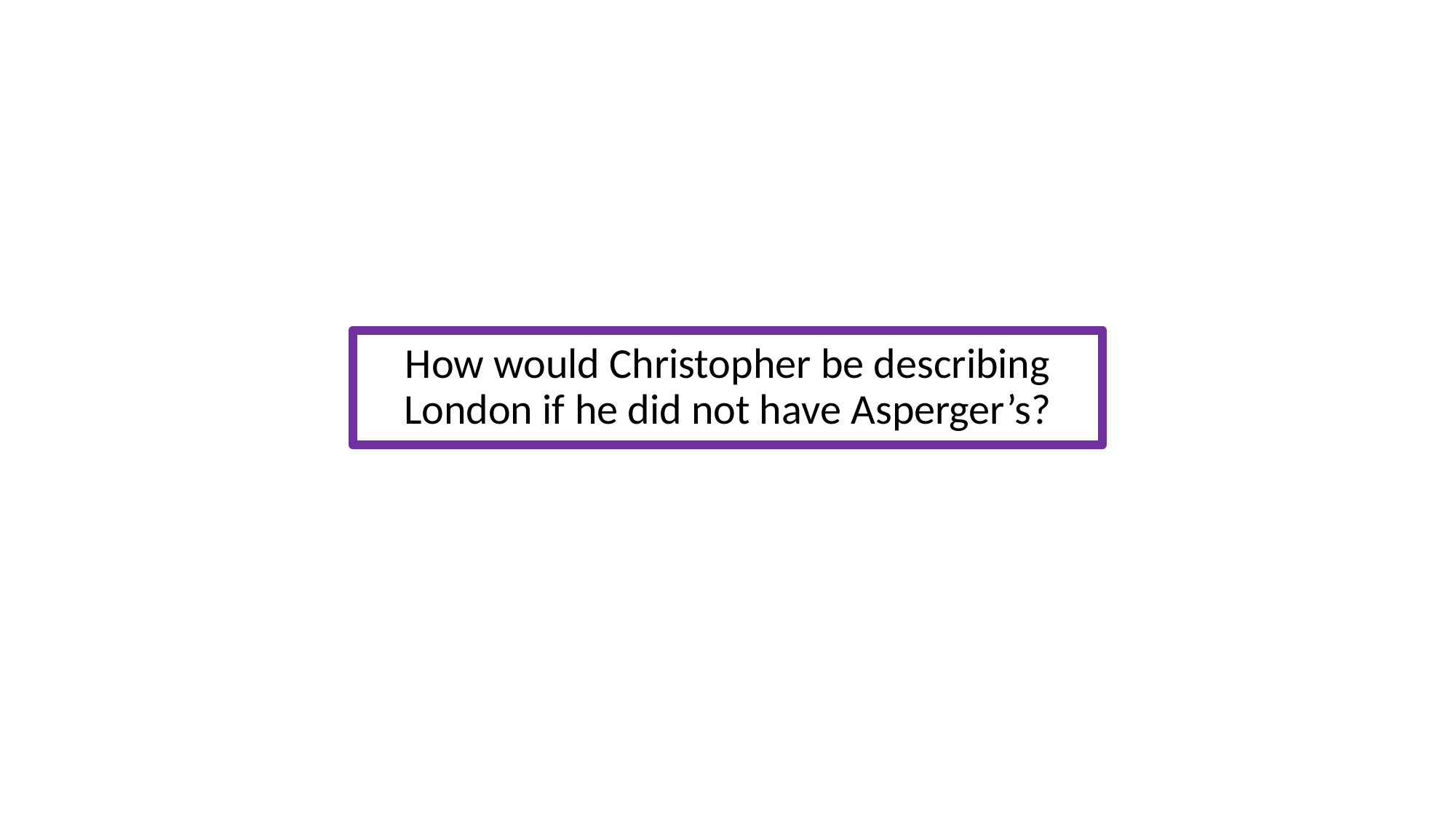

#
How would Christopher be describing London if he did not have Asperger’s?